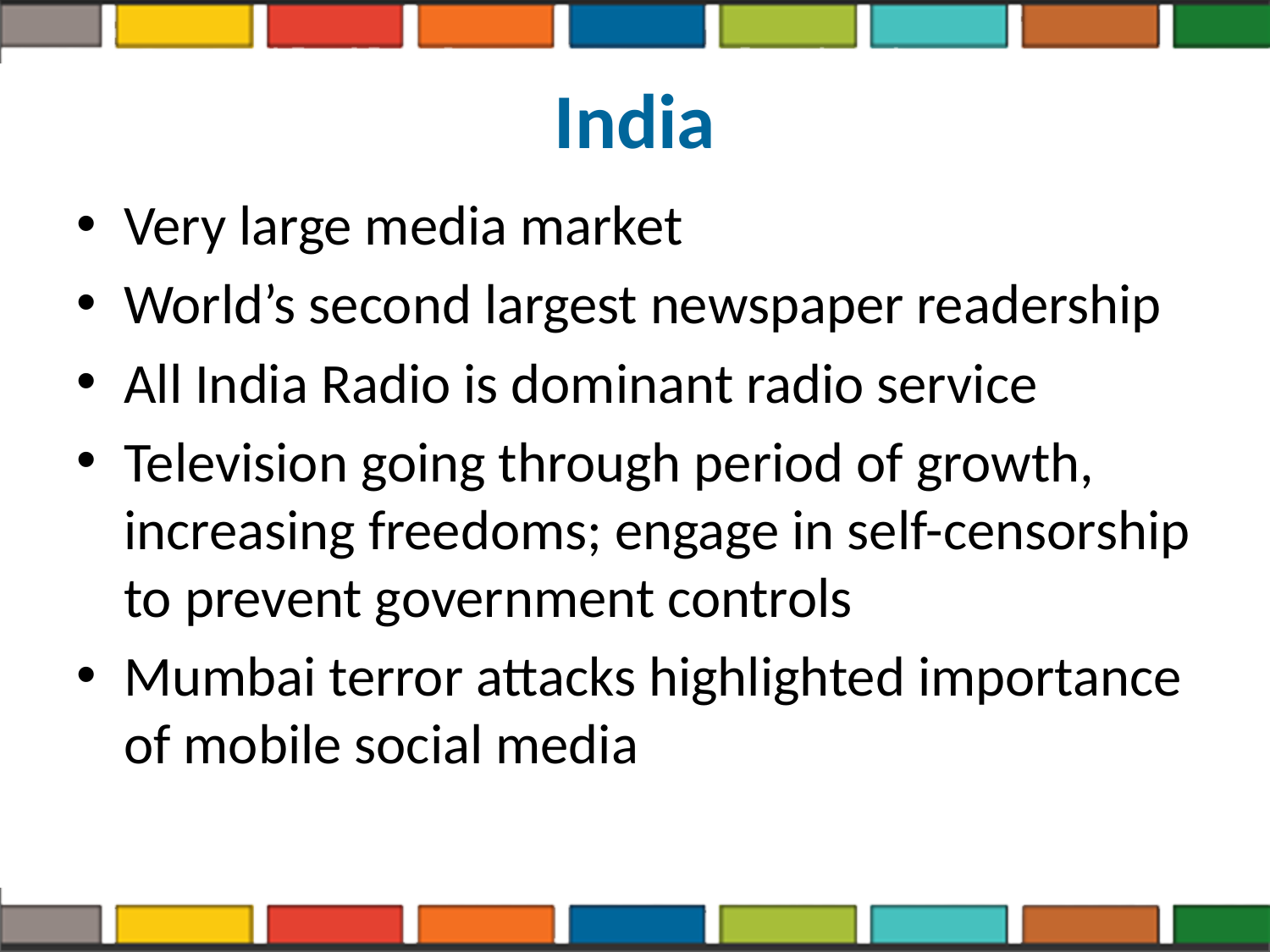

# India
Very large media market
World’s second largest newspaper readership
All India Radio is dominant radio service
Television going through period of growth, increasing freedoms; engage in self-censorship to prevent government controls
Mumbai terror attacks highlighted importance of mobile social media